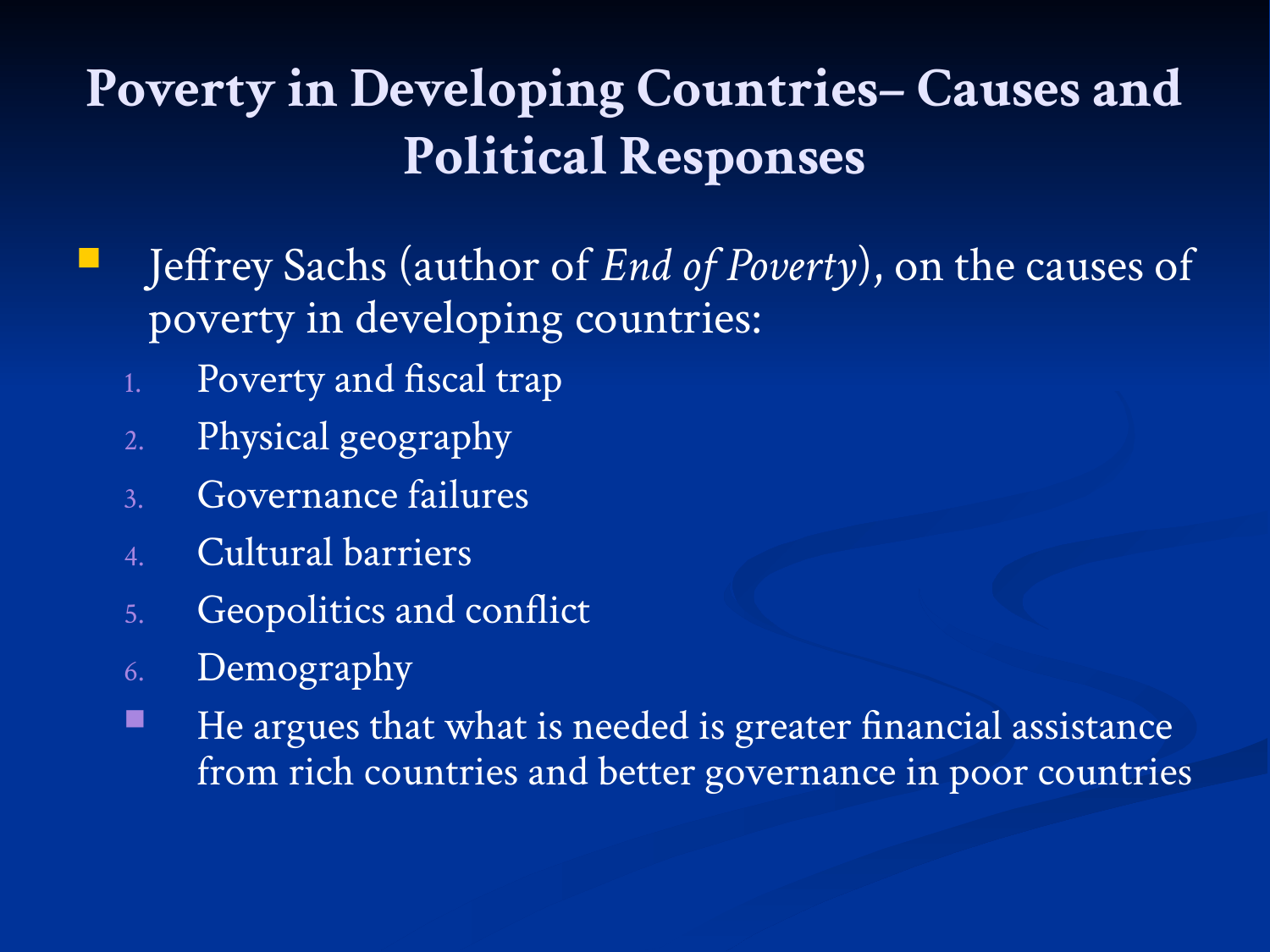

Poverty in Developing Countries– Causes and Political Responses
# Jeffrey Sachs (author of End of Poverty), on the causes of poverty in developing countries:
Poverty and fiscal trap
Physical geography
Governance failures
Cultural barriers
Geopolitics and conflict
Demography
He argues that what is needed is greater financial assistance from rich countries and better governance in poor countries